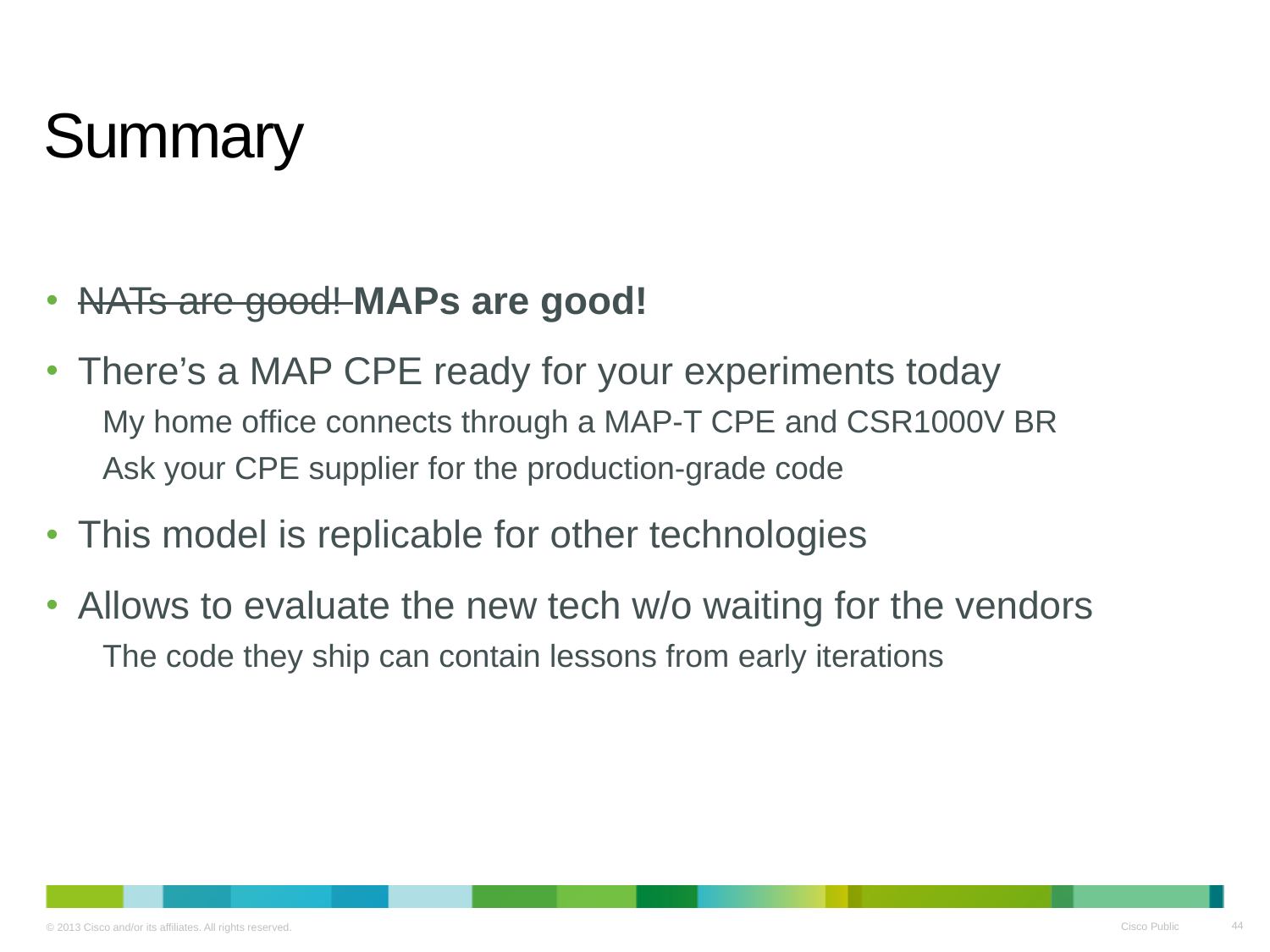

# Summary

NATs are good! MAPs are good!
There’s a MAP CPE ready for your experiments today
My home office connects through a MAP-T CPE and CSR1000V BR
Ask your CPE supplier for the production-grade code
This model is replicable for other technologies
Allows to evaluate the new tech w/o waiting for the vendors
The code they ship can contain lessons from early iterations